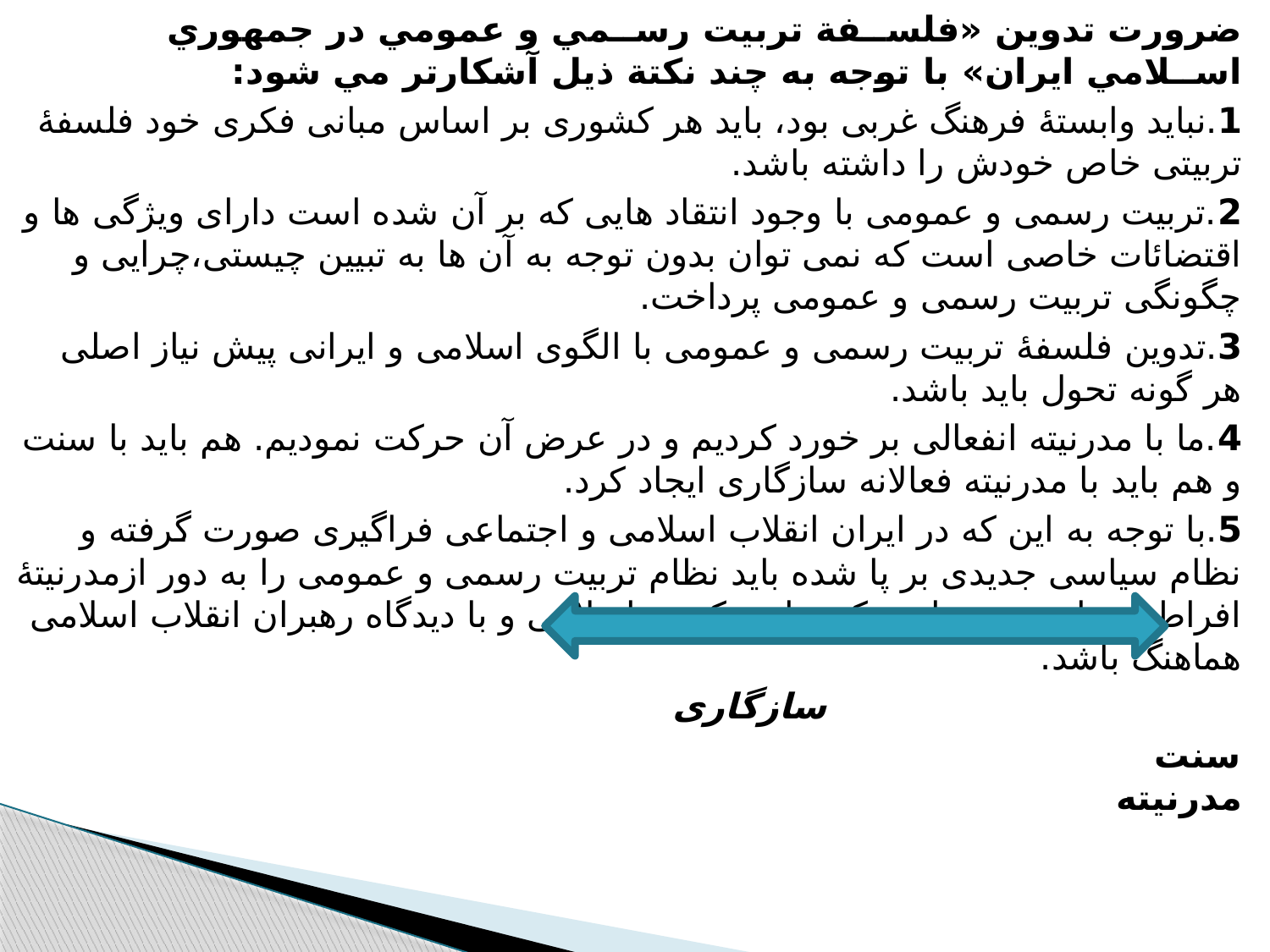

ضرورت تدوين «فلســفة تربيت رســمي و عمومي در جمهوري اســلامي ايران» با توجه به چند نكتة ذيل آشكارتر مي شود:
1.نباید وابستۀ فرهنگ غربی بود، باید هر کشوری بر اساس مبانی فکری خود فلسفۀ تربیتی خاص خودش را داشته باشد.
2.تربیت رسمی و عمومی با وجود انتقاد هایی که بر آن شده است دارای ویژگی ها و اقتضائات خاصی است که نمی توان بدون توجه به آن ها به تبیین چیستی،چرایی و چگونگی تربیت رسمی و عمومی پرداخت.
3.تدوین فلسفۀ تربیت رسمی و عمومی با الگوی اسلامی و ایرانی پیش نیاز اصلی هر گونه تحول باید باشد.
4.ما با مدرنیته انفعالی بر خورد کردیم و در عرض آن حرکت نمودیم. هم باید با سنت و هم باید با مدرنیته فعالانه سازگاری ایجاد کرد.
5.با توجه به این که در ایران انقلاب اسلامی و اجتماعی فراگیری صورت گرفته و نظام سیاسی جدیدی بر پا شده باید نظام تربیت رسمی و عمومی را به دور ازمدرنیتۀ افراطی ساخته و پرداخته کرد تا رویکردی اسلامی و با دیدگاه رهبران انقلاب اسلامی هماهنگ باشد.
                                     سازگاری
سنت                                                                                        مدرنیته